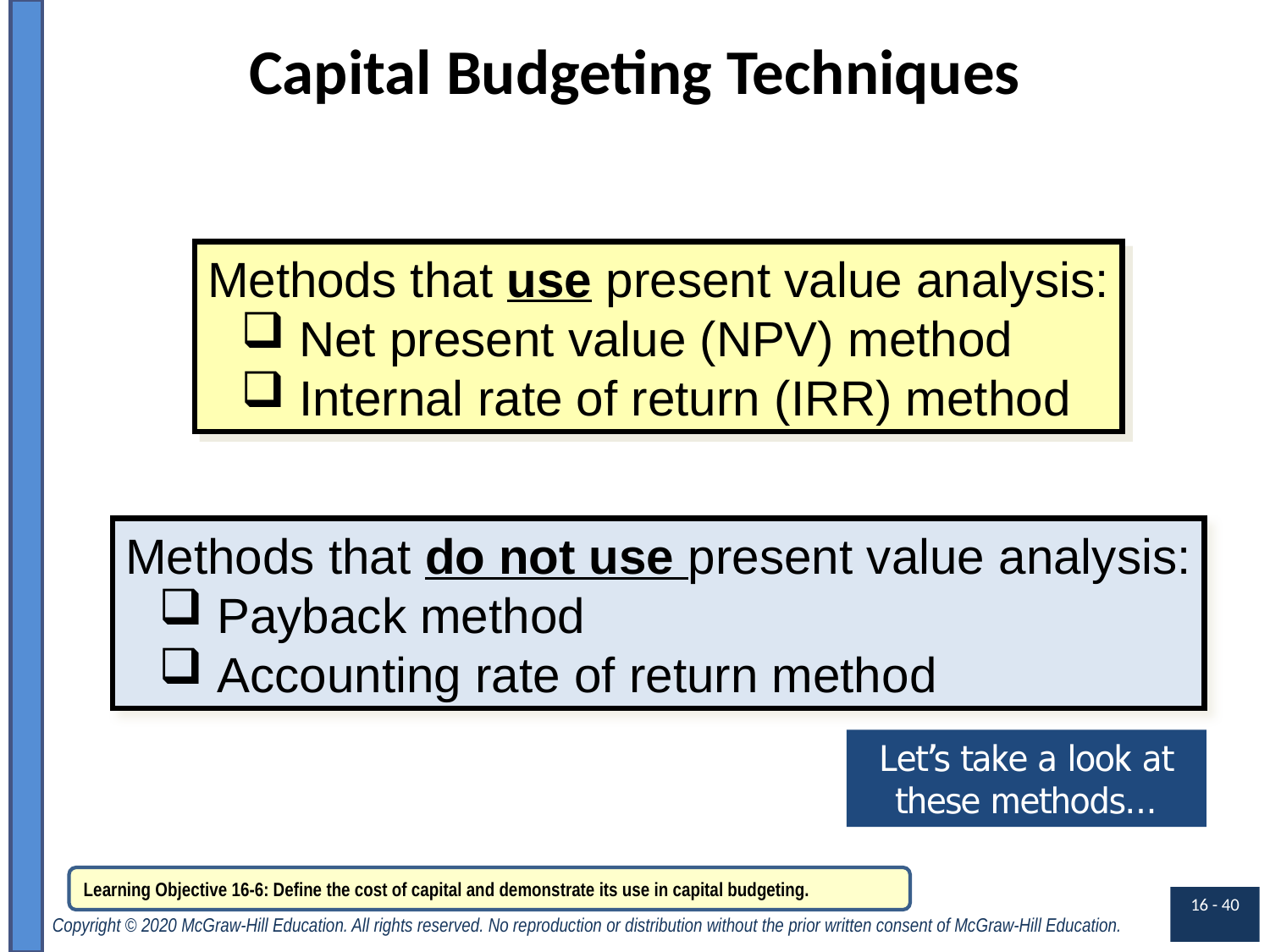

# Capital Budgeting Techniques
Methods that use present value analysis:
 Net present value (NPV) method
 Internal rate of return (IRR) method
Methods that do not use present value analysis:
 Payback method
 Accounting rate of return method
Let’s take a look at these methods...
Learning Objective 16-6: Define the cost of capital and demonstrate its use in capital budgeting.